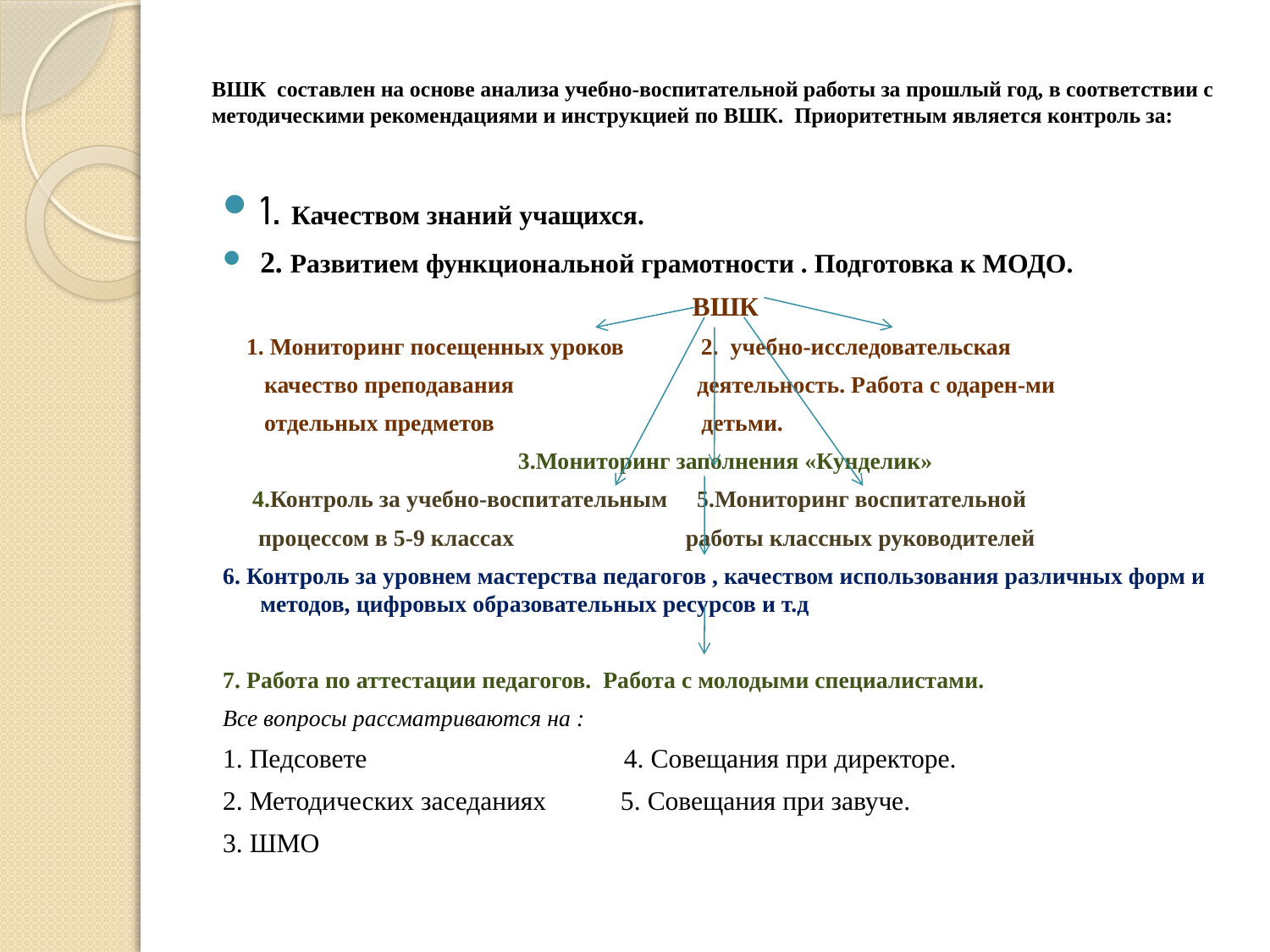

# ВШК  составлен на основе анализа учебно-воспитательной работы за прошлый год, в соответствии с методическими рекомендациями и инструкцией по ВШК.  Приоритетным является контроль за:
1. Качеством знаний учащихся.
2. Развитием функциональной грамотности . Подготовка к МОДО.
ВШК
    1. Мониторинг посещенных уроков             2.  учебно-исследовательская
       качество преподавания                               деятельность. Работа с одарен-ми
       отдельных предметов                                   детьми.
3.Мониторинг заполнения «Кунделик»
     4.Контроль за учебно-воспитательным     5.Мониторинг воспитательной
      процессом в 5-9 классах                             работы классных руководителей
6. Контроль за уровнем мастерства педагогов , качеством использования различных форм и методов, цифровых образовательных ресурсов и т.д

7. Работа по аттестации педагогов.  Работа с молодыми специалистами.
Все вопросы рассматриваются на :
1. Педсовете                                      4. Совещания при директоре.
2. Методических заседаниях           5. Совещания при завуче.
3. ШМО